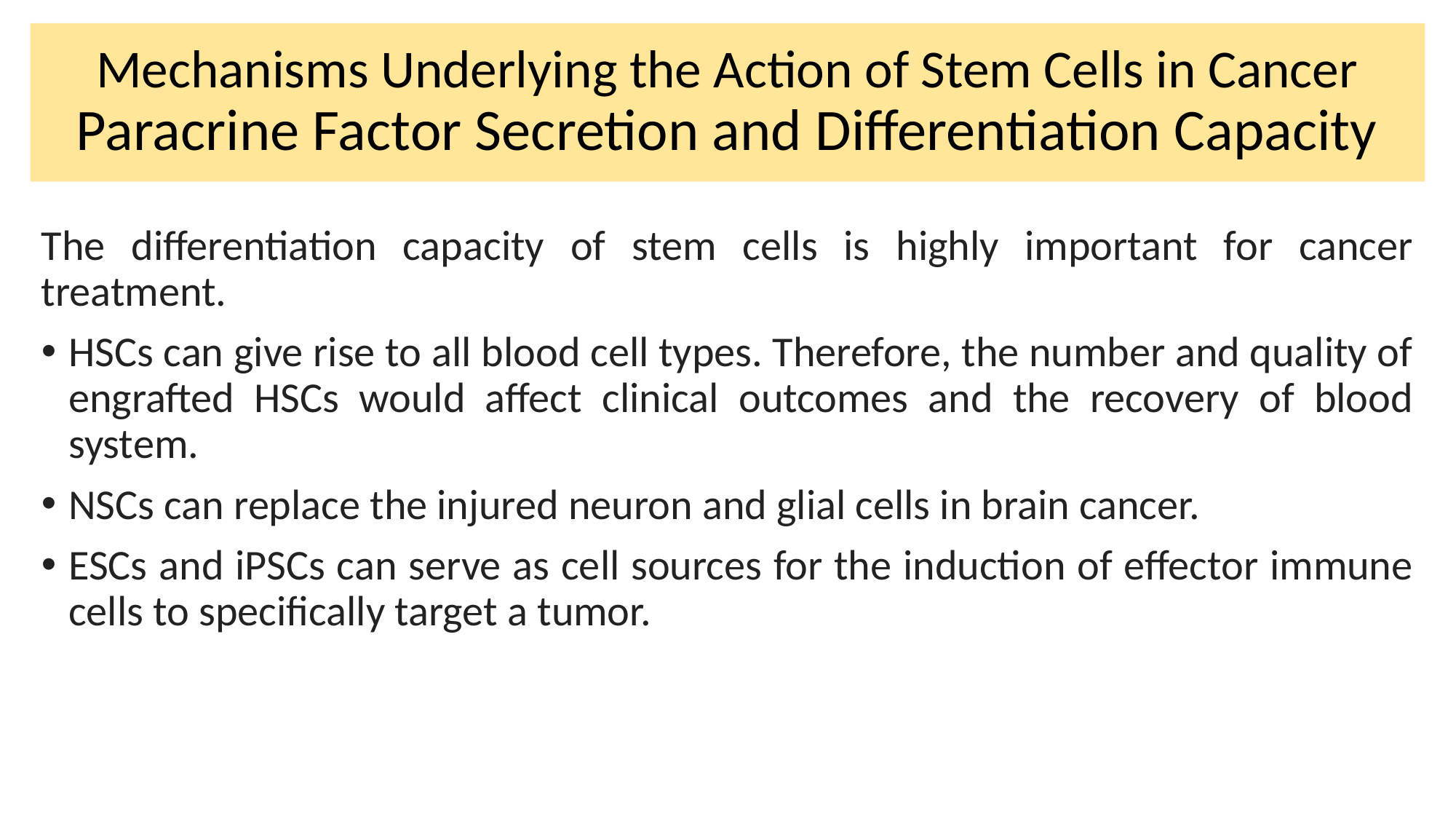

# Mechanisms Underlying the Action of Stem Cells in Cancer Paracrine Factor Secretion and Differentiation Capacity
The differentiation capacity of stem cells is highly important for cancer treatment.
HSCs can give rise to all blood cell types. Therefore, the number and quality of engrafted HSCs would affect clinical outcomes and the recovery of blood system.
NSCs can replace the injured neuron and glial cells in brain cancer.
ESCs and iPSCs can serve as cell sources for the induction of effector immune cells to specifically target a tumor.